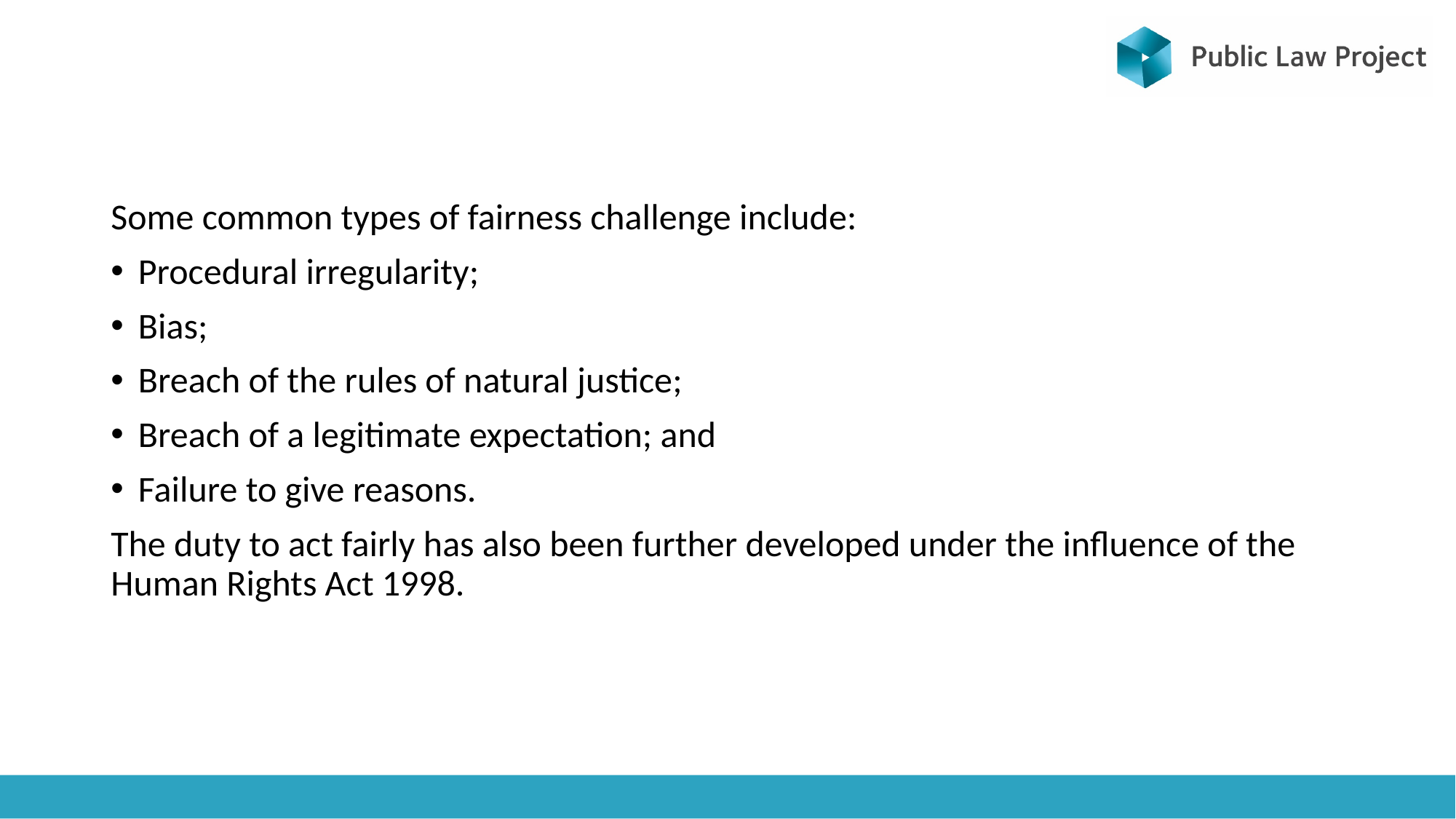

Some common types of fairness challenge include:
Procedural irregularity;
Bias;
Breach of the rules of natural justice;
Breach of a legitimate expectation; and
Failure to give reasons.
The duty to act fairly has also been further developed under the influence of the Human Rights Act 1998.